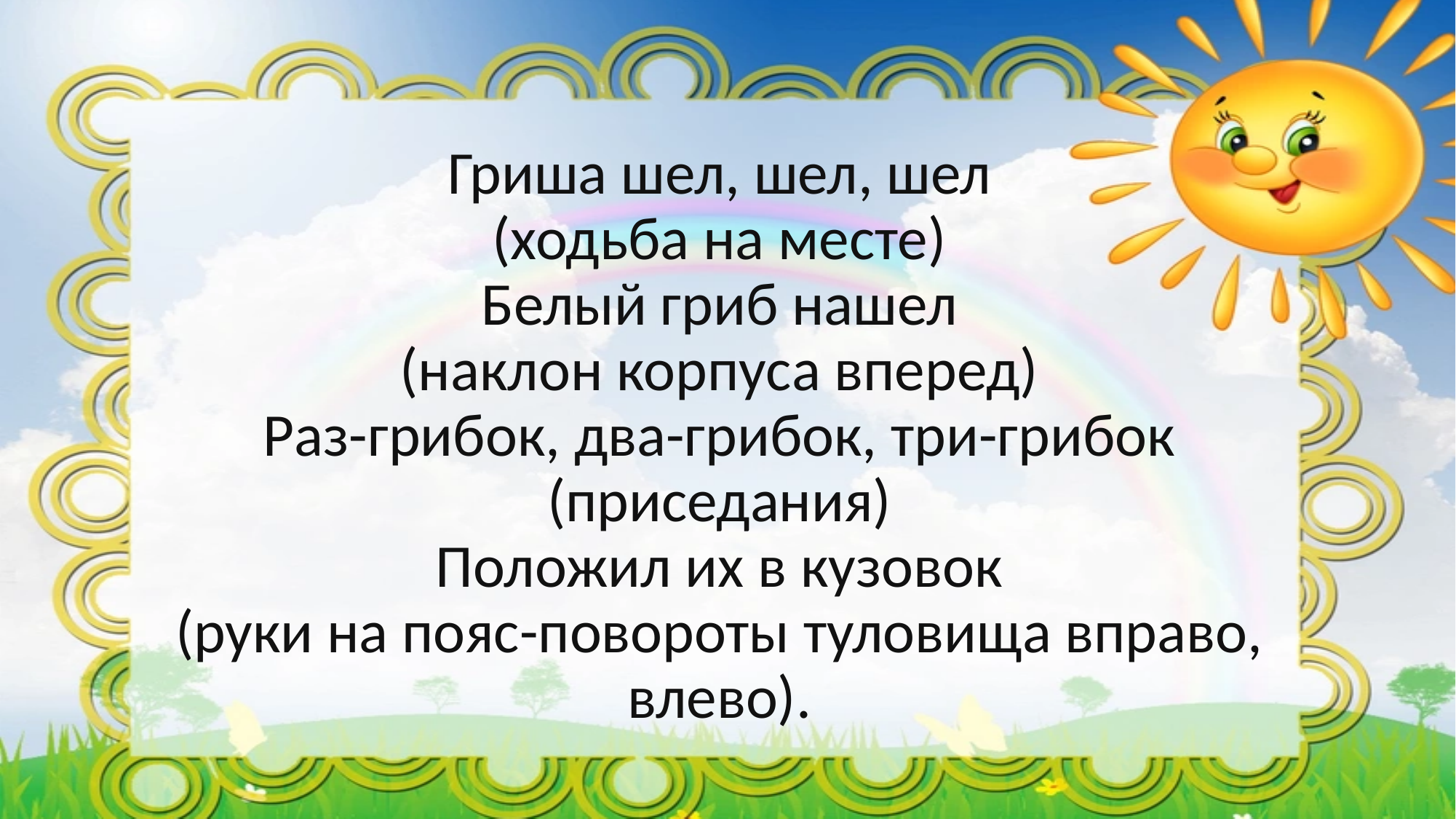

# Гриша шел, шел, шел (ходьба на месте) Белый гриб нашел (наклон корпуса вперед) Раз-грибок, два-грибок, три-грибок (приседания) Положил их в кузовок (руки на пояс-повороты туловища вправо, влево).